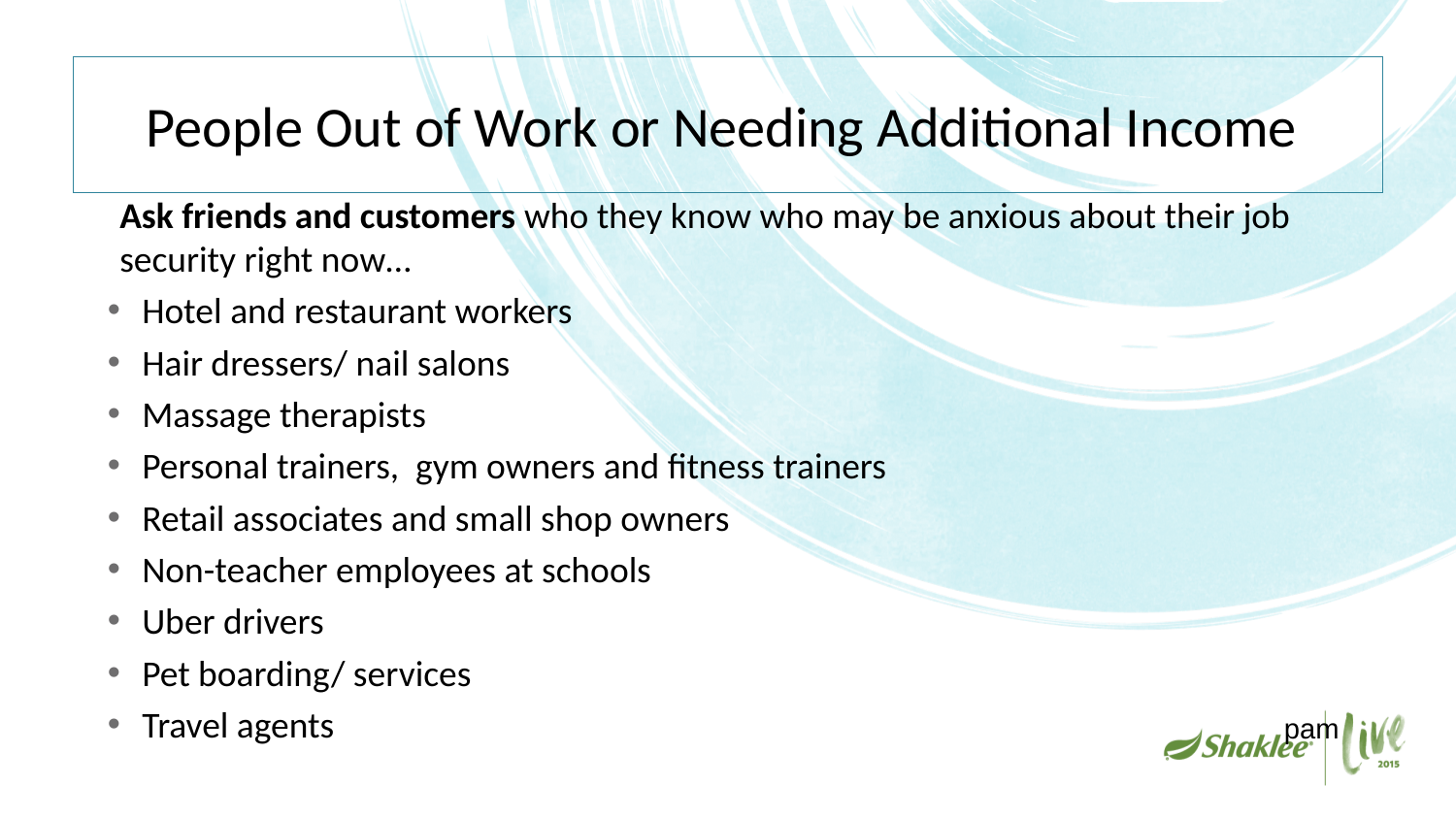

# People Out of Work or Needing Additional Income
Ask friends and customers who they know who may be anxious about their job security right now…
Hotel and restaurant workers
Hair dressers/ nail salons
Massage therapists
Personal trainers,  gym owners and fitness trainers
Retail associates and small shop owners
Non-teacher employees at schools
Uber drivers
Pet boarding/ services
Travel agents

pam